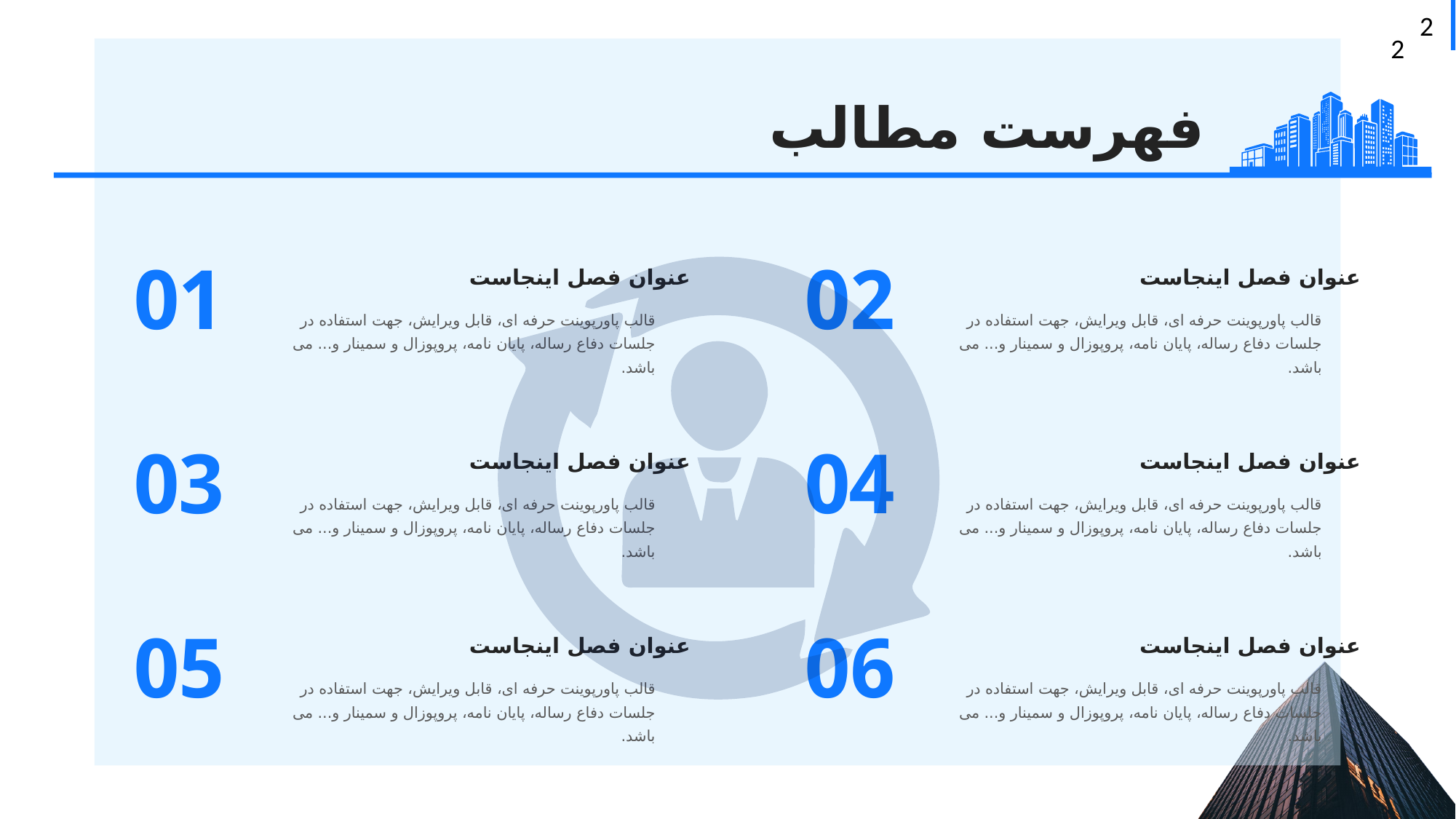

# فهرست مطالب

01
02

عنوان فصل اینجاست
عنوان فصل اینجاست
قالب پاورپوینت حرفه ای، قابل ویرایش، جهت استفاده در جلسات دفاع رساله، پایان نامه، پروپوزال و سمینار و... می باشد.
قالب پاورپوینت حرفه ای، قابل ویرایش، جهت استفاده در جلسات دفاع رساله، پایان نامه، پروپوزال و سمینار و... می باشد.
03
04
عنوان فصل اینجاست
عنوان فصل اینجاست
قالب پاورپوینت حرفه ای، قابل ویرایش، جهت استفاده در جلسات دفاع رساله، پایان نامه، پروپوزال و سمینار و... می باشد.
قالب پاورپوینت حرفه ای، قابل ویرایش، جهت استفاده در جلسات دفاع رساله، پایان نامه، پروپوزال و سمینار و... می باشد.
05
06
عنوان فصل اینجاست
عنوان فصل اینجاست
قالب پاورپوینت حرفه ای، قابل ویرایش، جهت استفاده در جلسات دفاع رساله، پایان نامه، پروپوزال و سمینار و... می باشد.
قالب پاورپوینت حرفه ای، قابل ویرایش، جهت استفاده در جلسات دفاع رساله، پایان نامه، پروپوزال و سمینار و... می باشد.